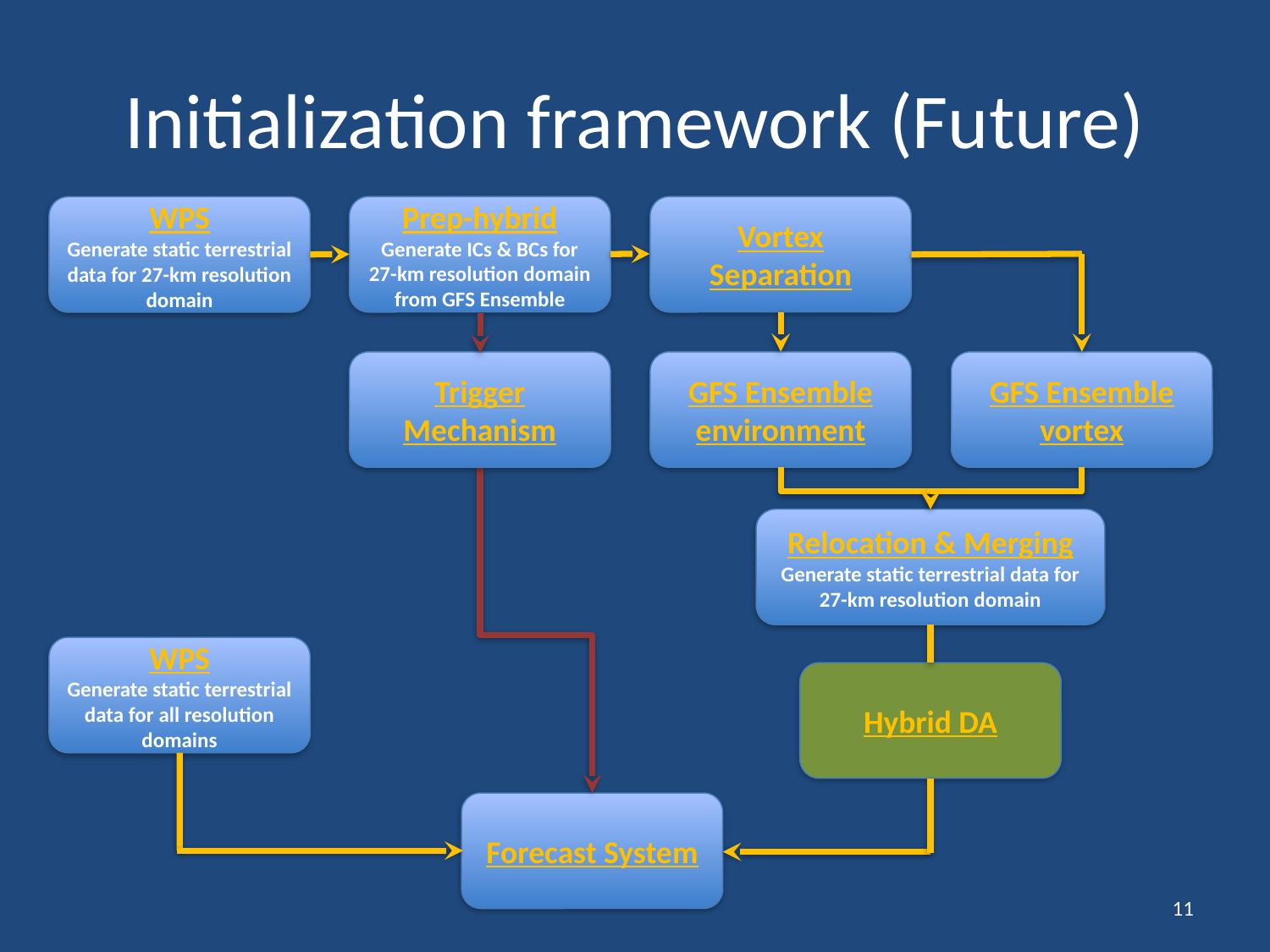

# Initialization framework (Future)
Prep-hybrid
Generate ICs & BCs for 27-km resolution domain from GFS Ensemble
Vortex Separation
WPS
Generate static terrestrial data for 27-km resolution domain
Trigger Mechanism
GFS Ensemble environment
GFS Ensemble vortex
Relocation & Merging
Generate static terrestrial data for 27-km resolution domain
WPS
Generate static terrestrial data for all resolution domains
Hybrid DA
Forecast System
11